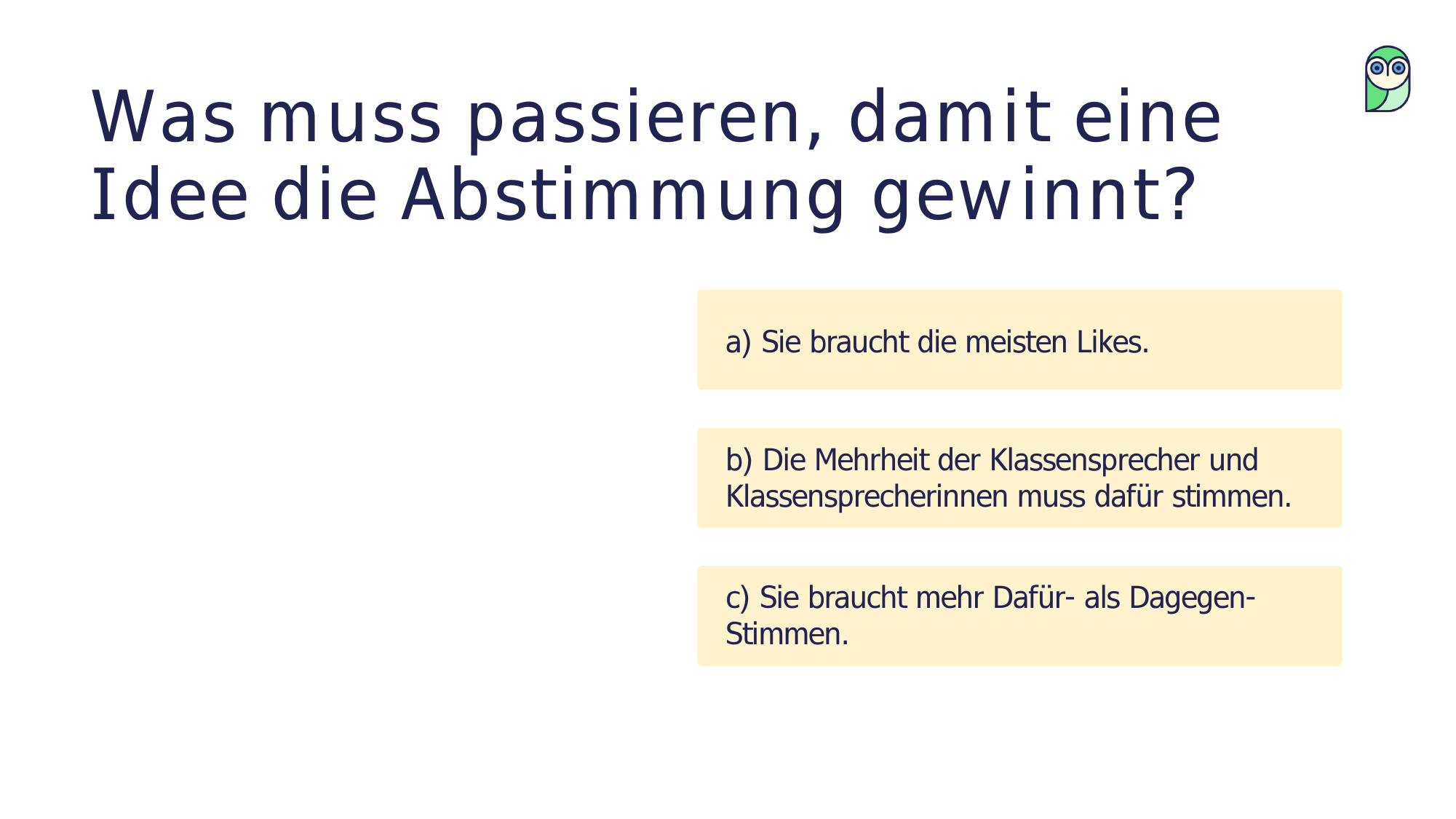

Was muss passieren, damit eine Idee die Abstimmung gewinnt?

a) Sie braucht die meisten Likes.

b) Die Mehrheit der Klassensprecher und Klassensprecherinnen muss dafür stimmen.

c) Sie braucht mehr Dafür- als Dagegen-Stimmen.